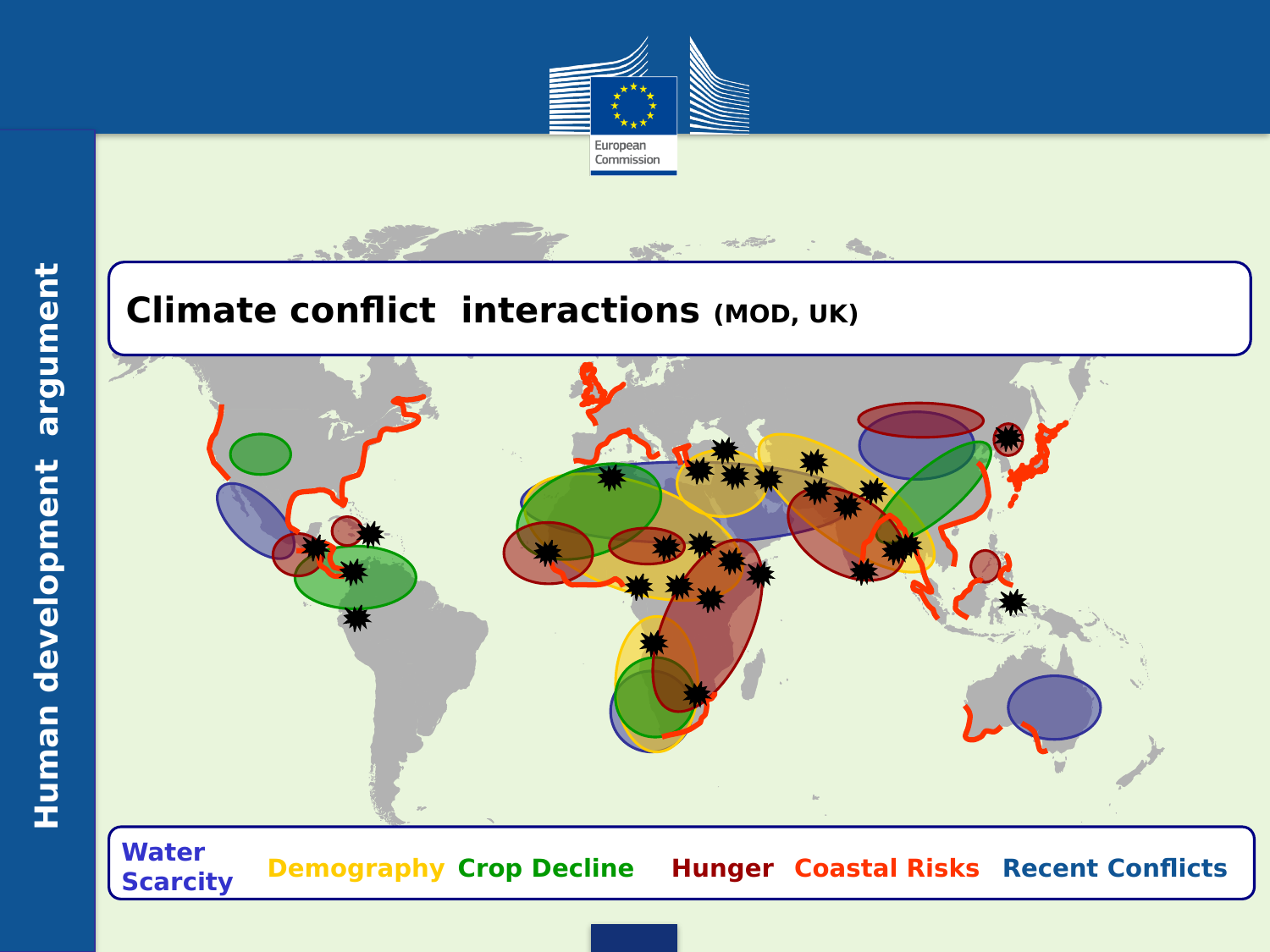

Climate conflict  interactions (MOD, UK)

Coastal Risks

Hunger

Water Scarcity

Demography

Recent Conflicts

Crop Decline

Human development  argument

28